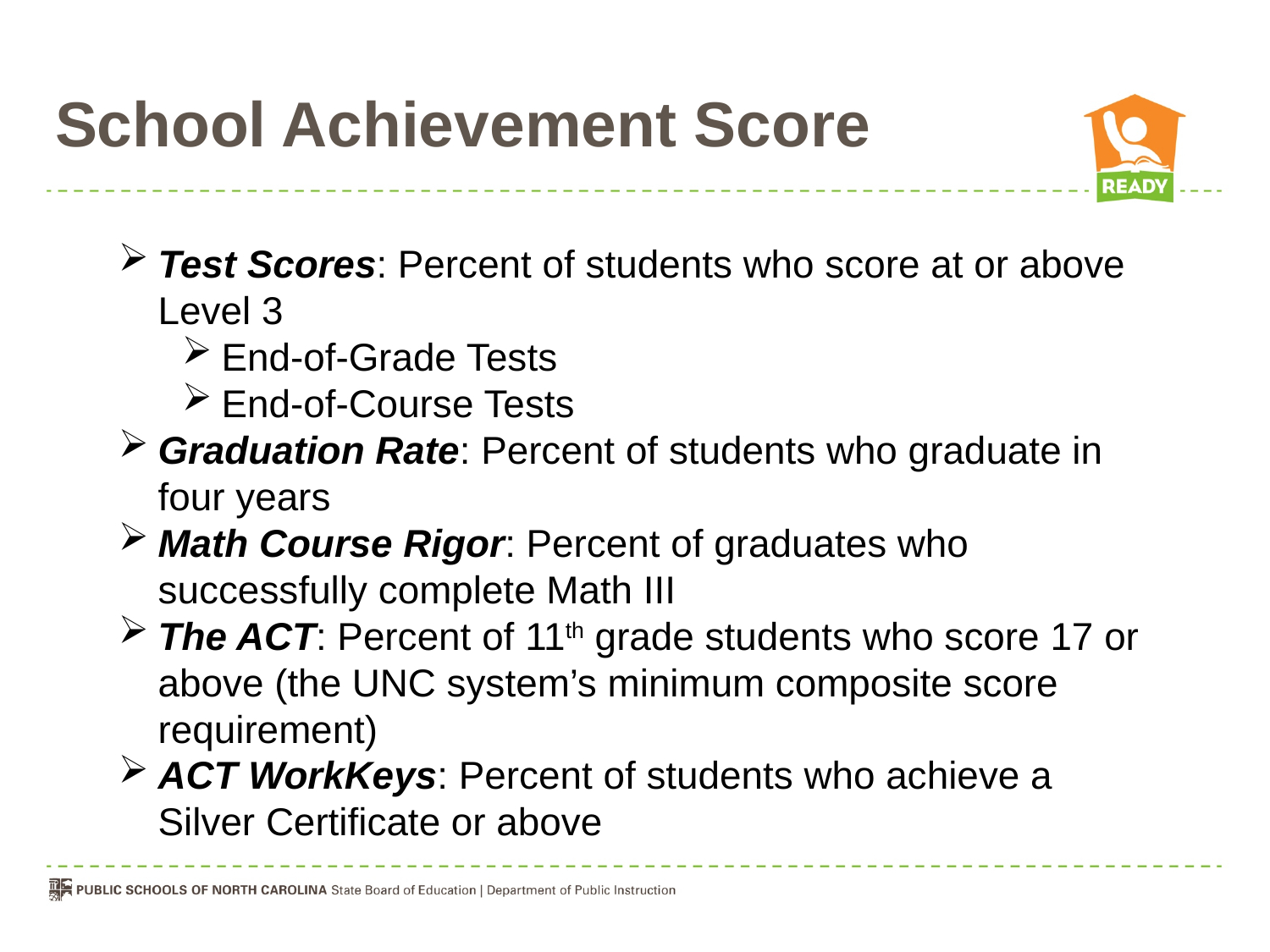

# School Achievement Score
Test Scores: Percent of students who score at or above Level 3
End-of-Grade Tests
End-of-Course Tests
Graduation Rate: Percent of students who graduate in four years
Math Course Rigor: Percent of graduates who successfully complete Math III
The ACT: Percent of 11th grade students who score 17 or above (the UNC system’s minimum composite score requirement)
ACT WorkKeys: Percent of students who achieve a Silver Certificate or above